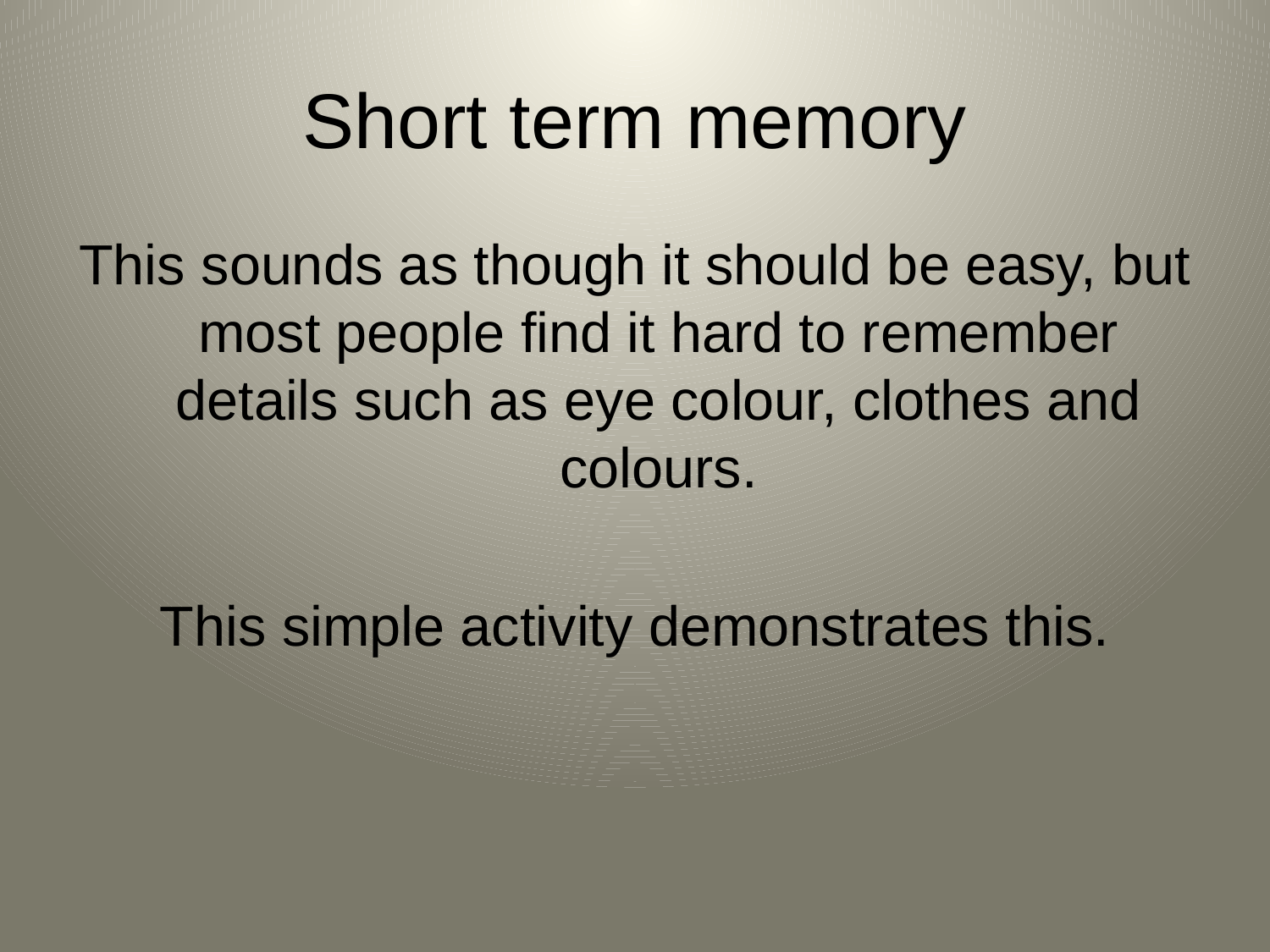

# Short term memory
This sounds as though it should be easy, but most people find it hard to remember details such as eye colour, clothes and colours.

This simple activity demonstrates this.